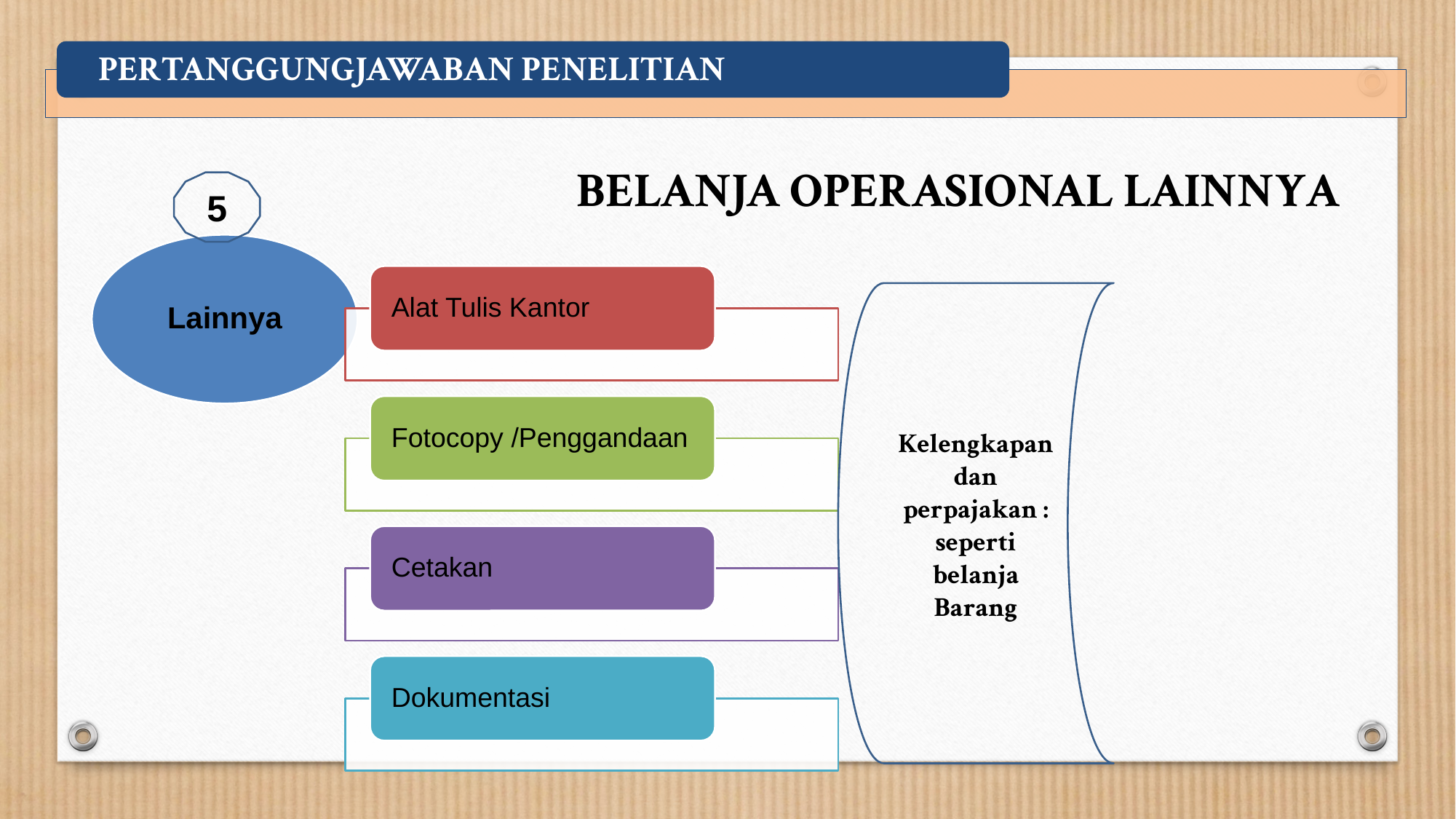

PERTANGGUNGJAWABAN PENELITIAN
BELANJA OPERASIONAL LAINNYA
5

Lainnya
Alat Tulis Kantor
Fotocopy /Penggandaan
Cetakan
Dokumentasi
Kelengkapan dan perpajakan : seperti belanja Barang